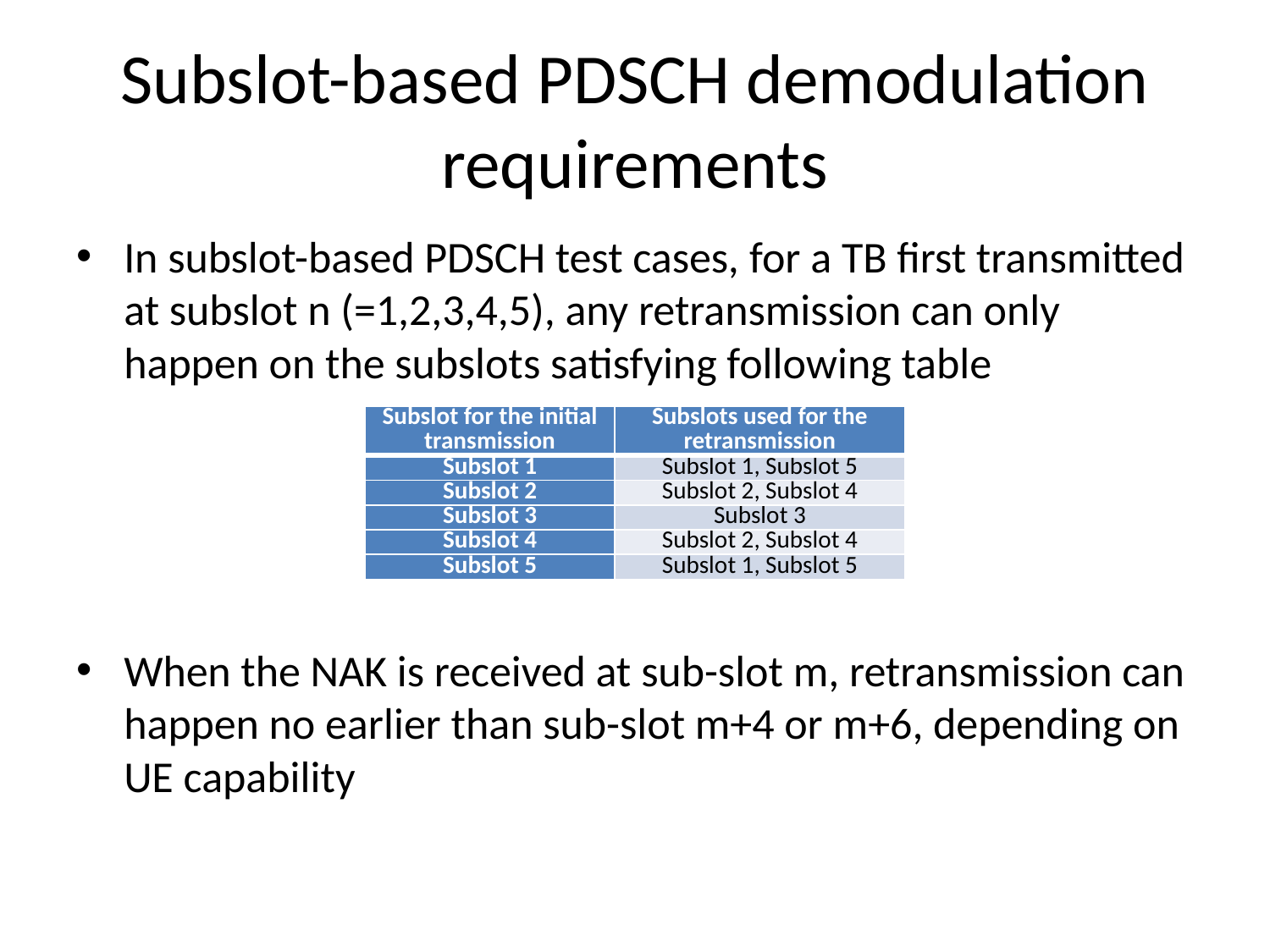

# Subslot-based PDSCH demodulation requirements
In subslot-based PDSCH test cases, for a TB first transmitted at subslot n (=1,2,3,4,5), any retransmission can only happen on the subslots satisfying following table

When the NAK is received at sub-slot m, retransmission can happen no earlier than sub-slot m+4 or m+6, depending on UE capability

| Subslot for the initial transmission | Subslots used for the retransmission |
| --- | --- |
| Subslot 1 | Subslot 1, Subslot 5 |
| Subslot 2 | Subslot 2, Subslot 4 |
| Subslot 3 | Subslot 3 |
| Subslot 4 | Subslot 2, Subslot 4 |
| Subslot 5 | Subslot 1, Subslot 5 |